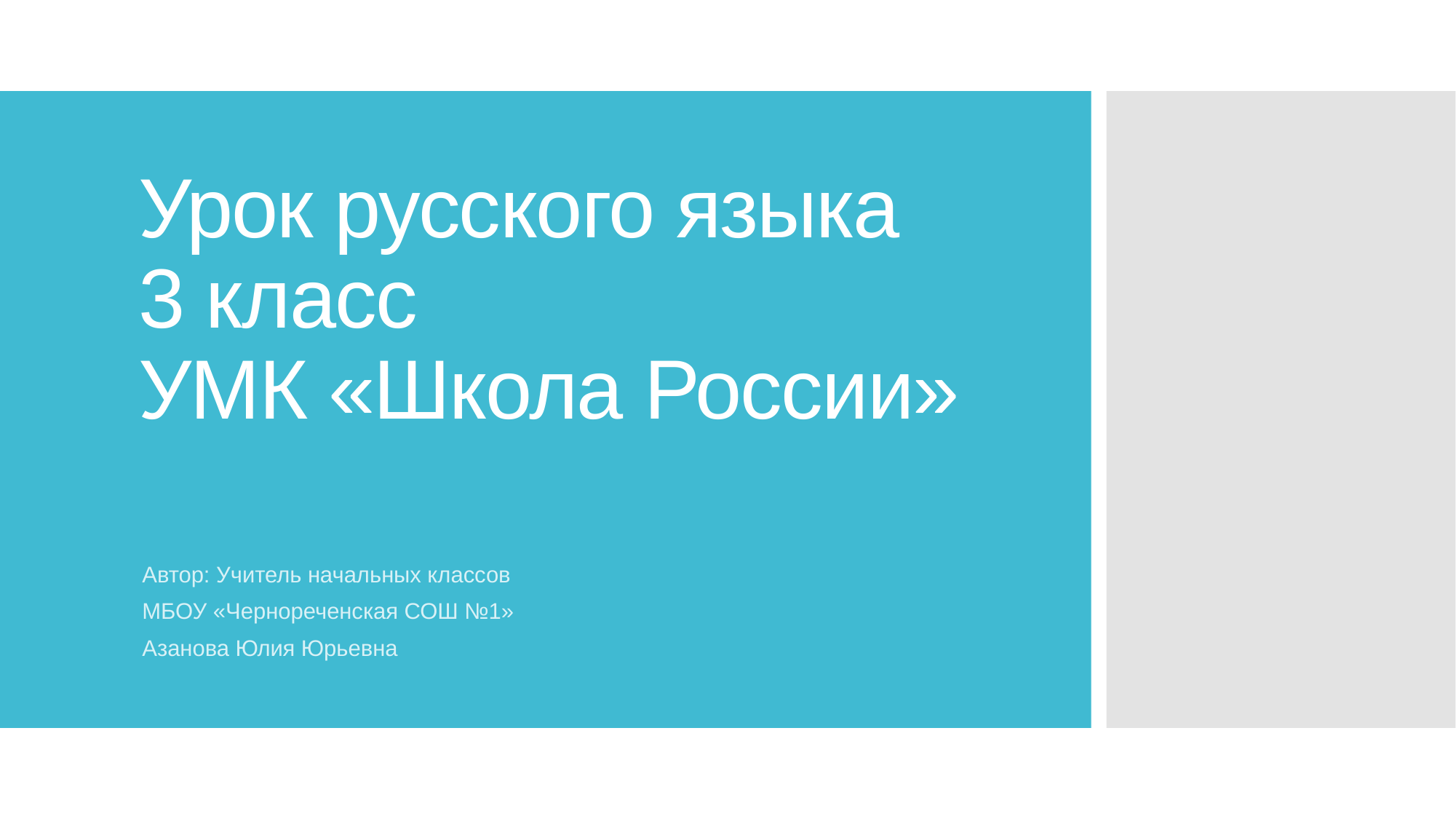

# Урок русского языка 3 класс УМК «Школа России»
Автор: Учитель начальных классов
МБОУ «Чернореченская СОШ №1»
Азанова Юлия Юрьевна